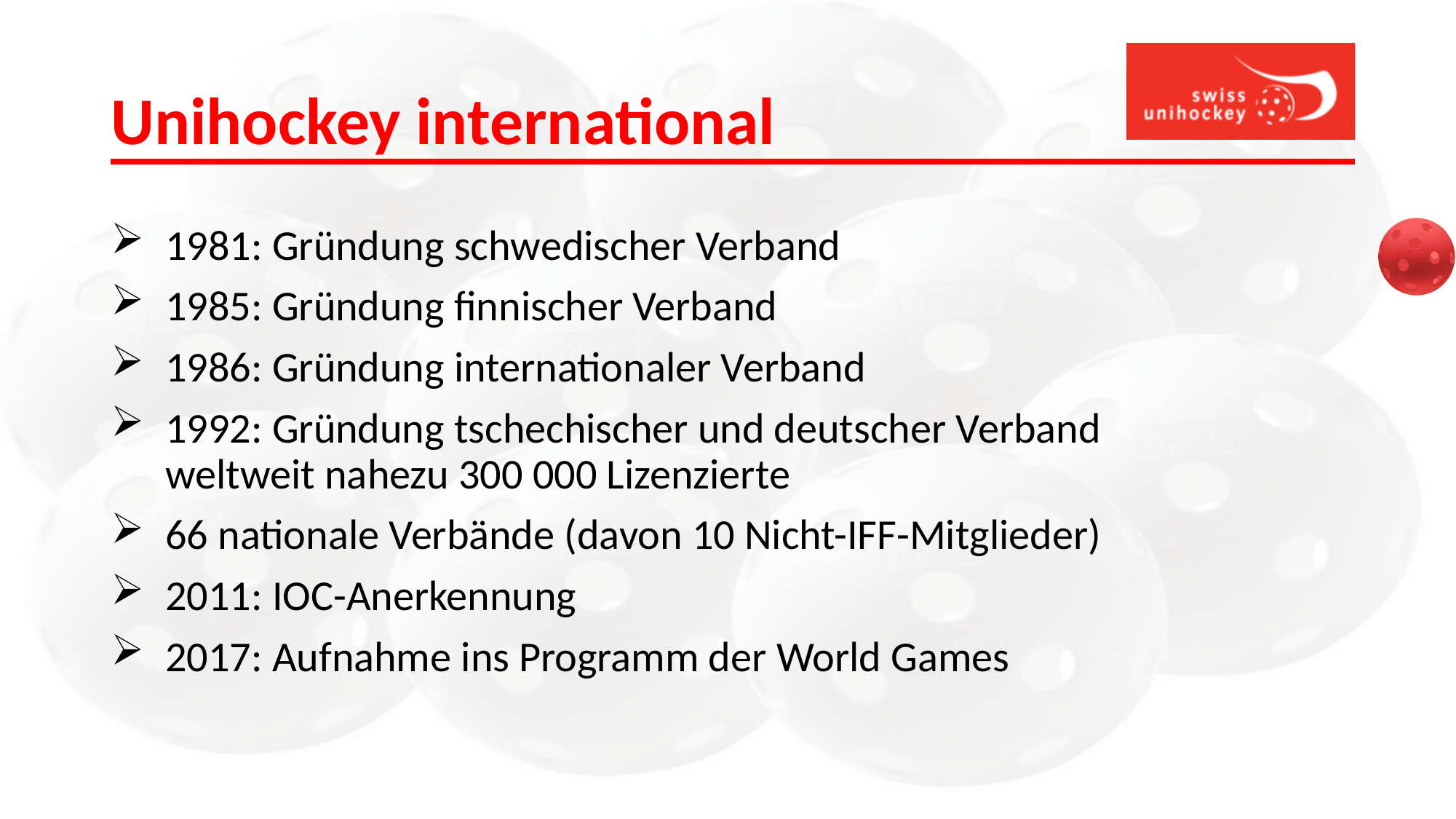

# Unihockey international
1981: Gründung schwedischer Verband
1985: Gründung finnischer Verband
1986: Gründung internationaler Verband
1992: Gründung tschechischer und deutscher Verband
weltweit nahezu 300 000 Lizenzierte
66 nationale Verbände (davon 10 Nicht-IFF-Mitglieder)
2011: IOC-Anerkennung
2017: Aufnahme ins Programm der World Games